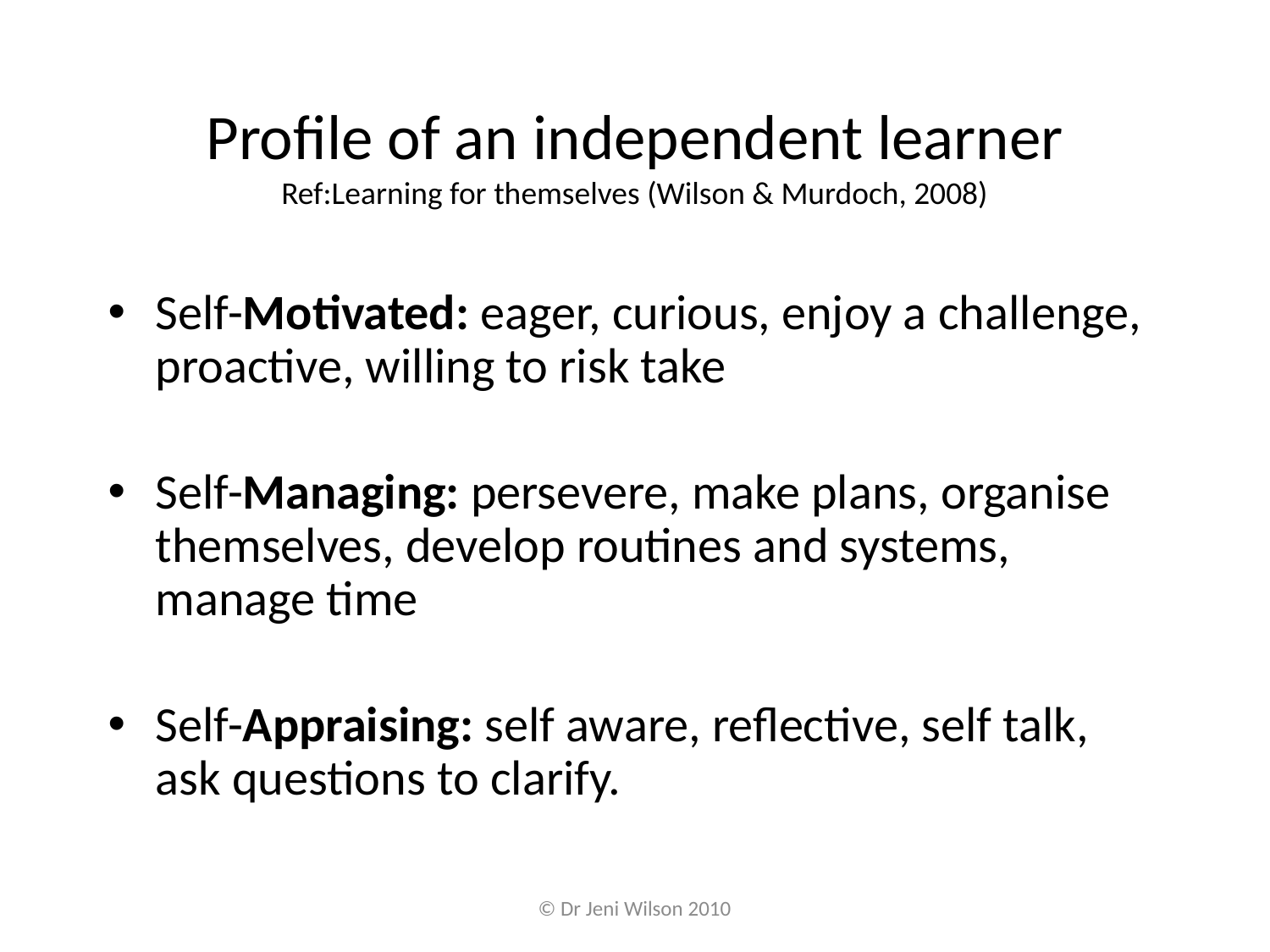

# Profile of an independent learner Ref:Learning for themselves (Wilson & Murdoch, 2008)

Self-Motivated: eager, curious, enjoy a challenge, proactive, willing to risk take

Self-Managing: persevere, make plans, organise themselves, develop routines and systems, manage time

Self-Appraising: self aware, reflective, self talk, ask questions to clarify.

© Dr Jeni Wilson 2010